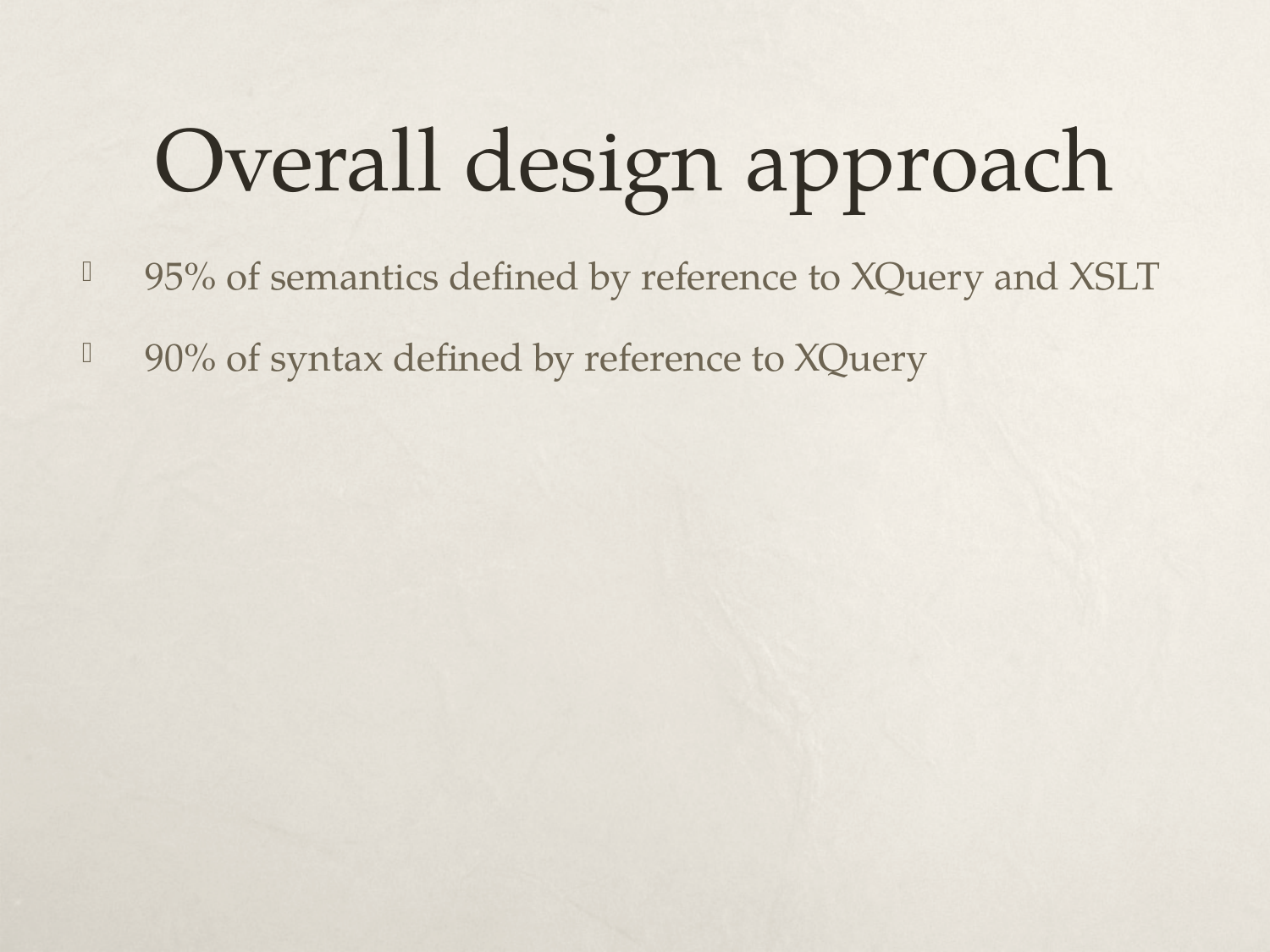

# Overall design approach
95% of semantics defined by reference to XQuery and XSLT
90% of syntax defined by reference to XQuery